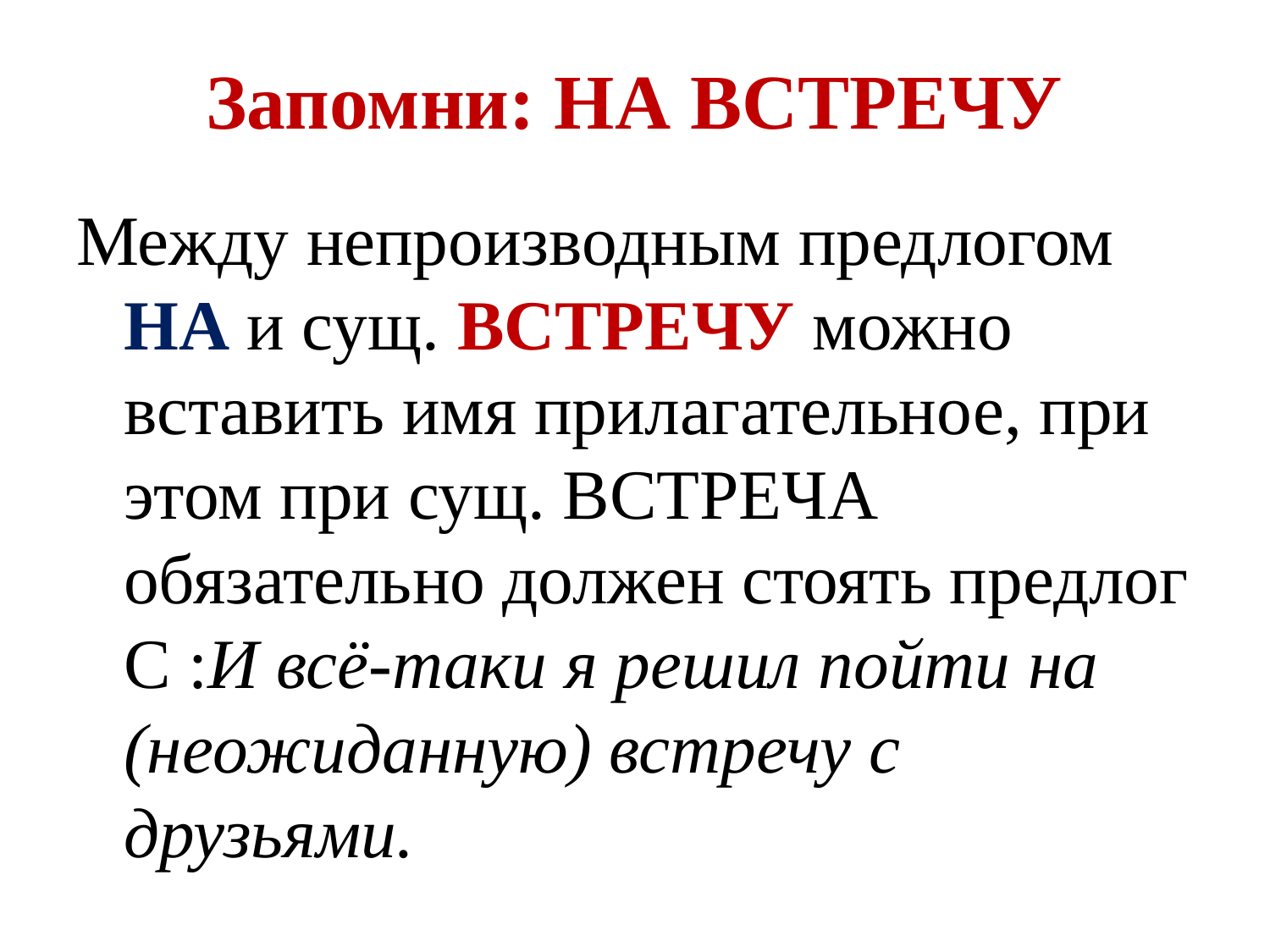

# Запомни: НА ВСТРЕЧУ
Между непроизводным предлогом НА и сущ. ВСТРЕЧУ можно вставить имя прилагательное, при этом при сущ. ВСТРЕЧА обязательно должен стоять предлог С :И всё-таки я решил пойти на (неожиданную) встречу с друзьями.